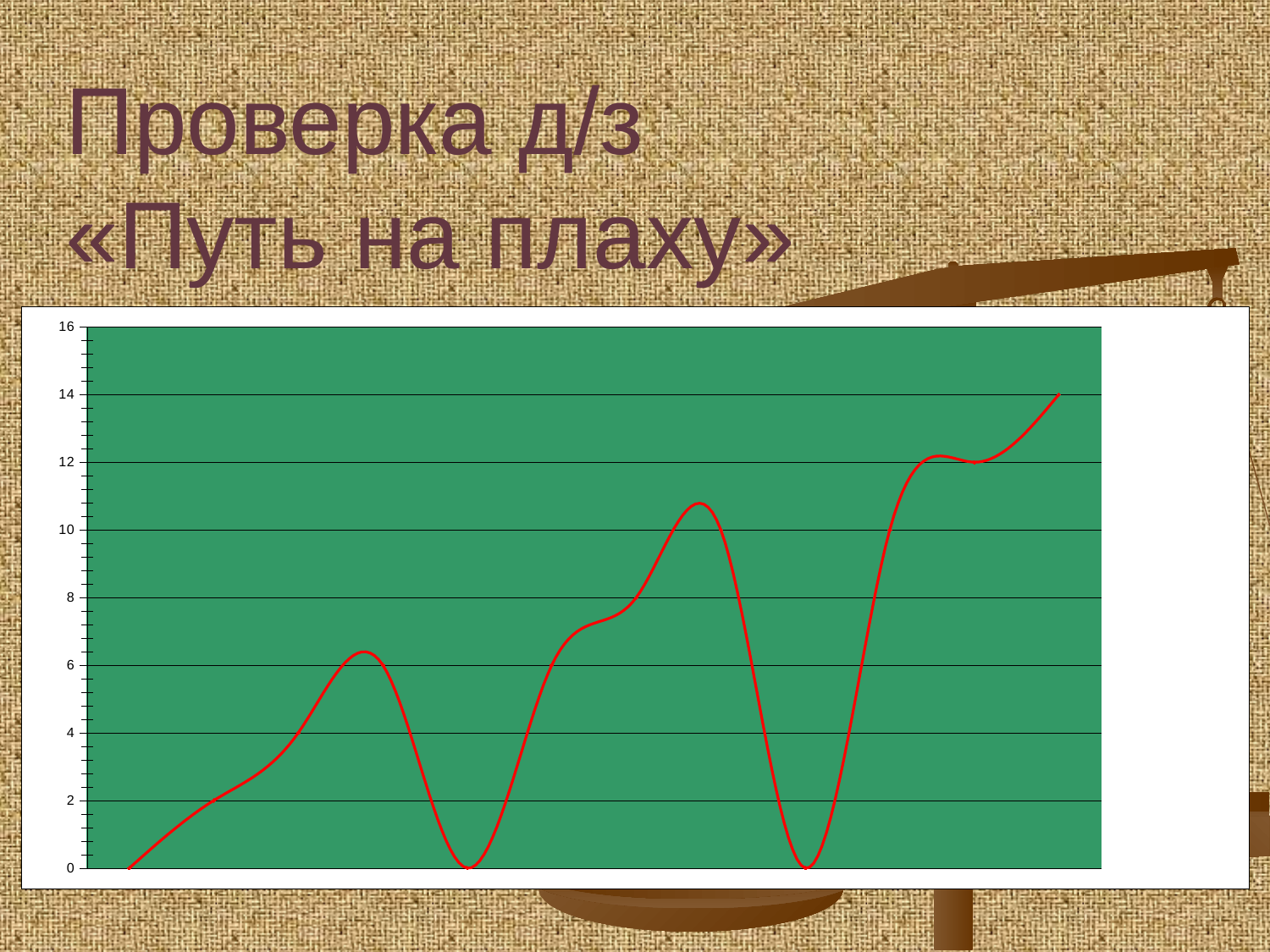

Проверка д/з
«Путь на плаху»

### Chart

| Category |  |
|---|---|
| "странная мысль наклеивалась в его голове" | 0.0 |
| встреча со старухой-процентщицей | 2.0 |
| подслушанный разговор студентов | 4.0 |
| задавлен нищетой | 6.0 |
| пробная встреча с жертвой | 0.0 |
| письмо матери | 6.0 |
| встреча с Мармеладовым | 8.0 |
| встреча с девочкой на мосту | 10.0 |
| страшный сон | 0.0 |
| подслушанный разговор мещанина… | 10.0 |
| убийство старухи | 12.0 |
| убийство Лизаветы | 14.0 |